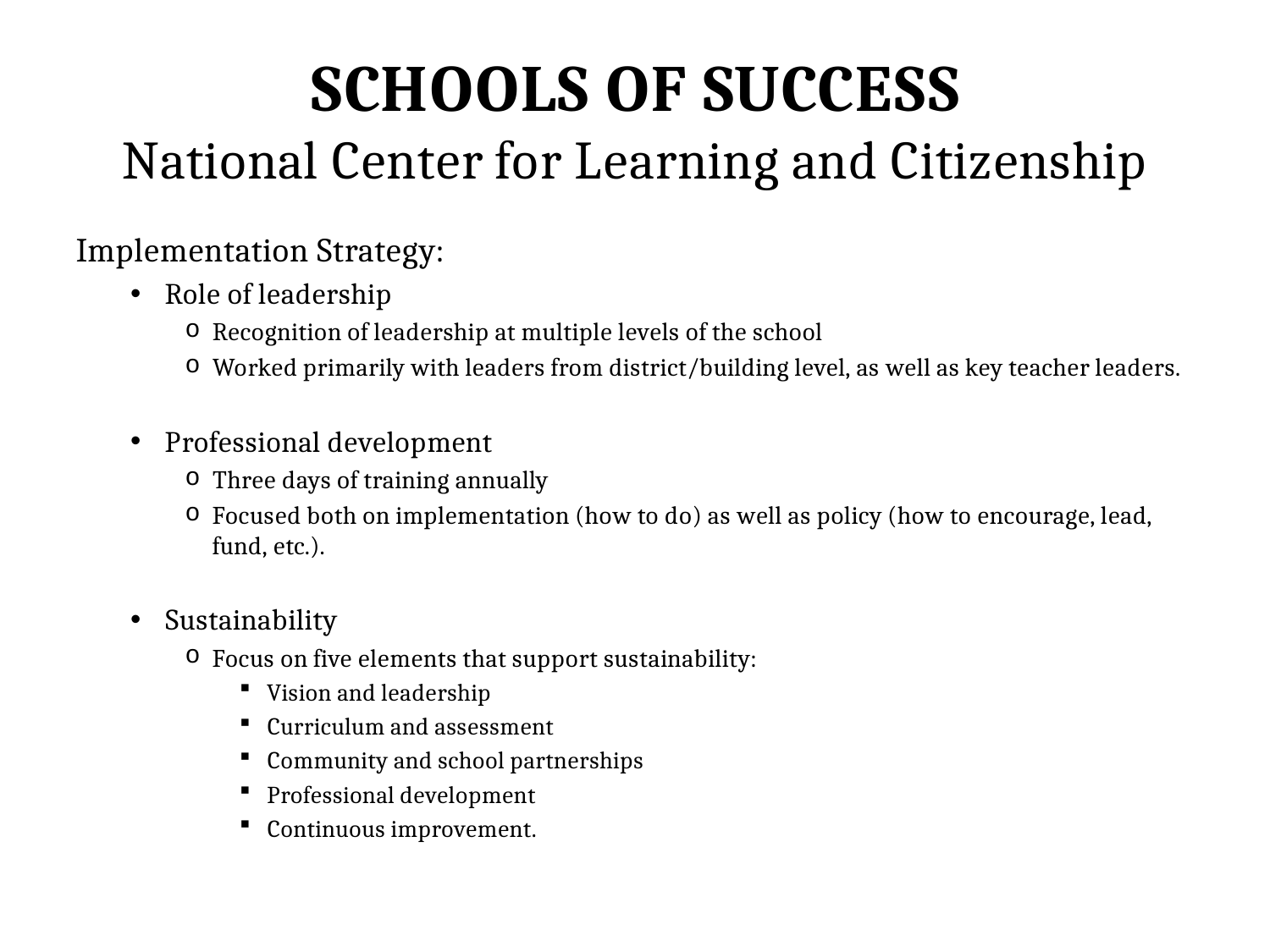

# Schools of Success National Center for Learning and Citizenship
Implementation Strategy:
Role of leadership
Recognition of leadership at multiple levels of the school
Worked primarily with leaders from district/building level, as well as key teacher leaders.

Professional development
Three days of training annually
Focused both on implementation (how to do) as well as policy (how to encourage, lead, fund, etc.).

Sustainability
Focus on five elements that support sustainability:
Vision and leadership
Curriculum and assessment
Community and school partnerships
Professional development
Continuous improvement.